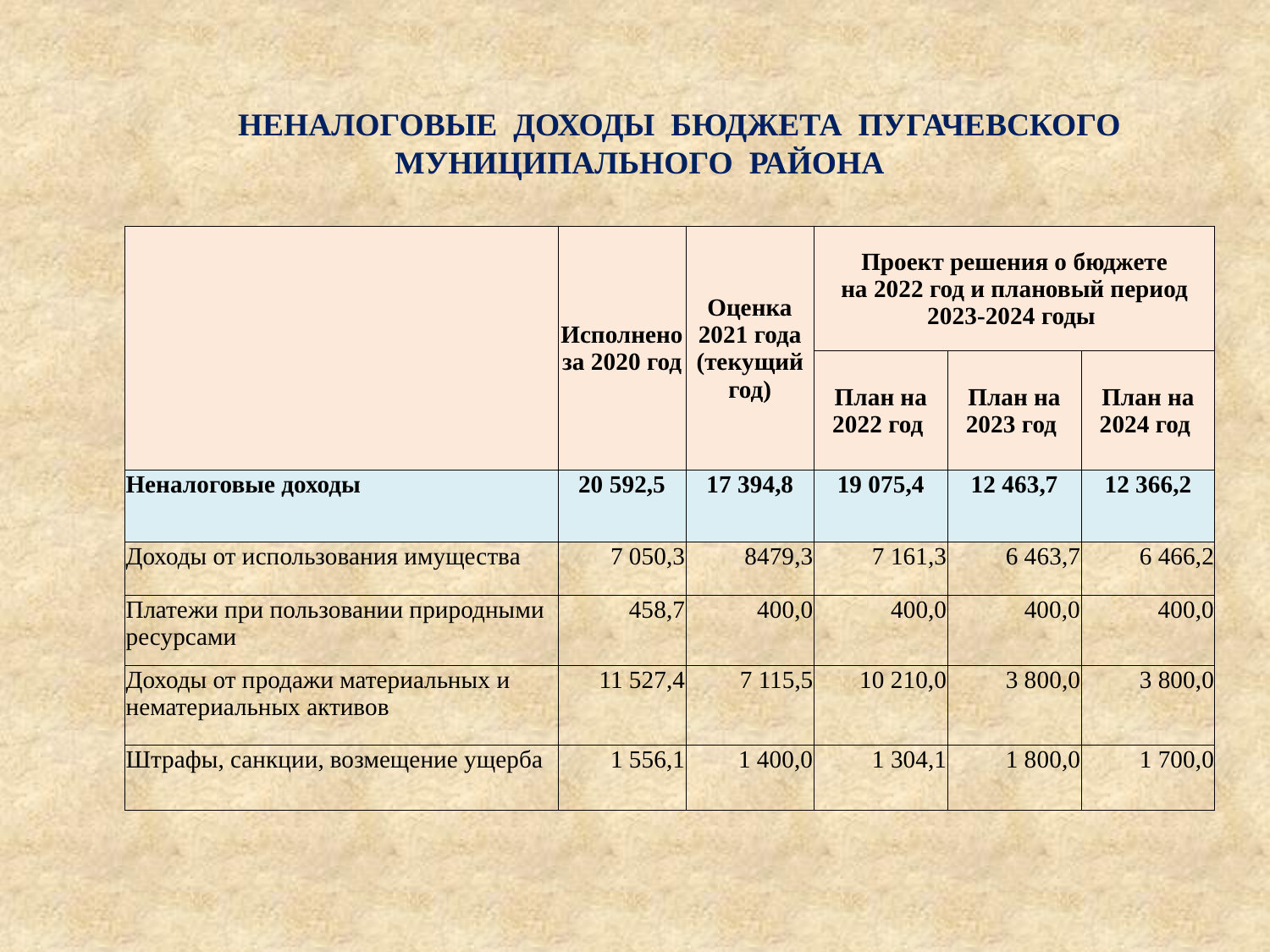

НЕНАЛОГОВЫЕ  ДОХОДЫ  БЮДЖЕТА  ПУГАЧЕВСКОГО МУНИЦИПАЛЬНОГО  РАЙОНА

|  | Исполнено за 2020 год | Оценка 2021 года (текущий год) | Проект решения о бюджете на 2022 год и плановый период 2023-2024 годы |  |  |
| --- | --- | --- | --- | --- | --- |
|  |  |  | План на 2022 год | План на 2023 год | План на 2024 год |
| Неналоговые доходы | 20 592,5 | 17 394,8 | 19 075,4 | 12 463,7 | 12 366,2 |
| Доходы от использования имущества | 7 050,3 | 8479,3 | 7 161,3 | 6 463,7 | 6 466,2 |
| Платежи при пользовании природными ресурсами | 458,7 | 400,0 | 400,0 | 400,0 | 400,0 |
| Доходы от продажи материальных и нематериальных активов | 11 527,4 | 7 115,5 | 10 210,0 | 3 800,0 | 3 800,0 |
| Штрафы, санкции, возмещение ущерба | 1 556,1 | 1 400,0 | 1 304,1 | 1 800,0 | 1 700,0 |